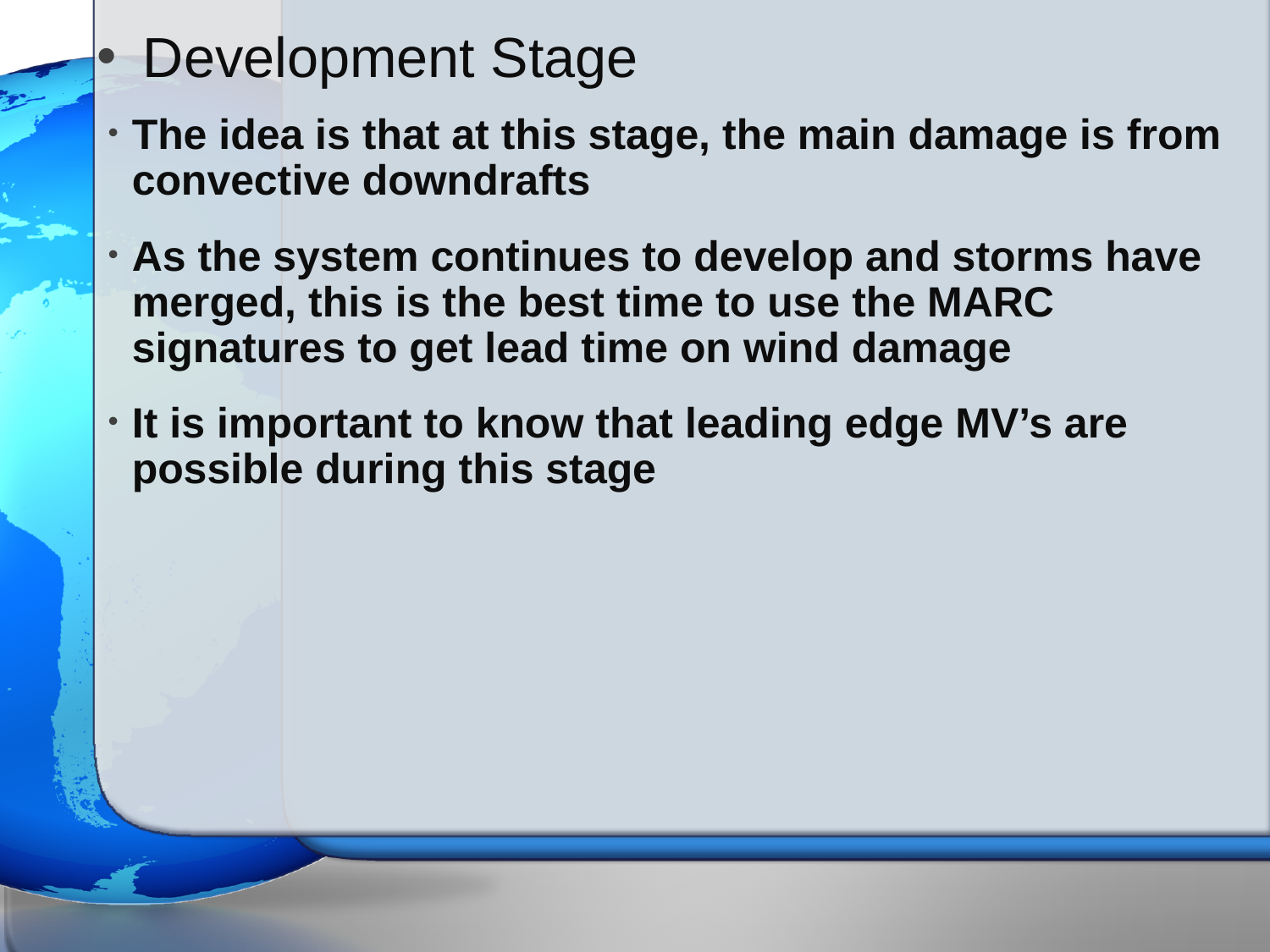

# Development Stage
The idea is that at this stage, the main damage is from convective downdrafts
As the system continues to develop and storms have merged, this is the best time to use the MARC signatures to get lead time on wind damage
It is important to know that leading edge MV’s are possible during this stage